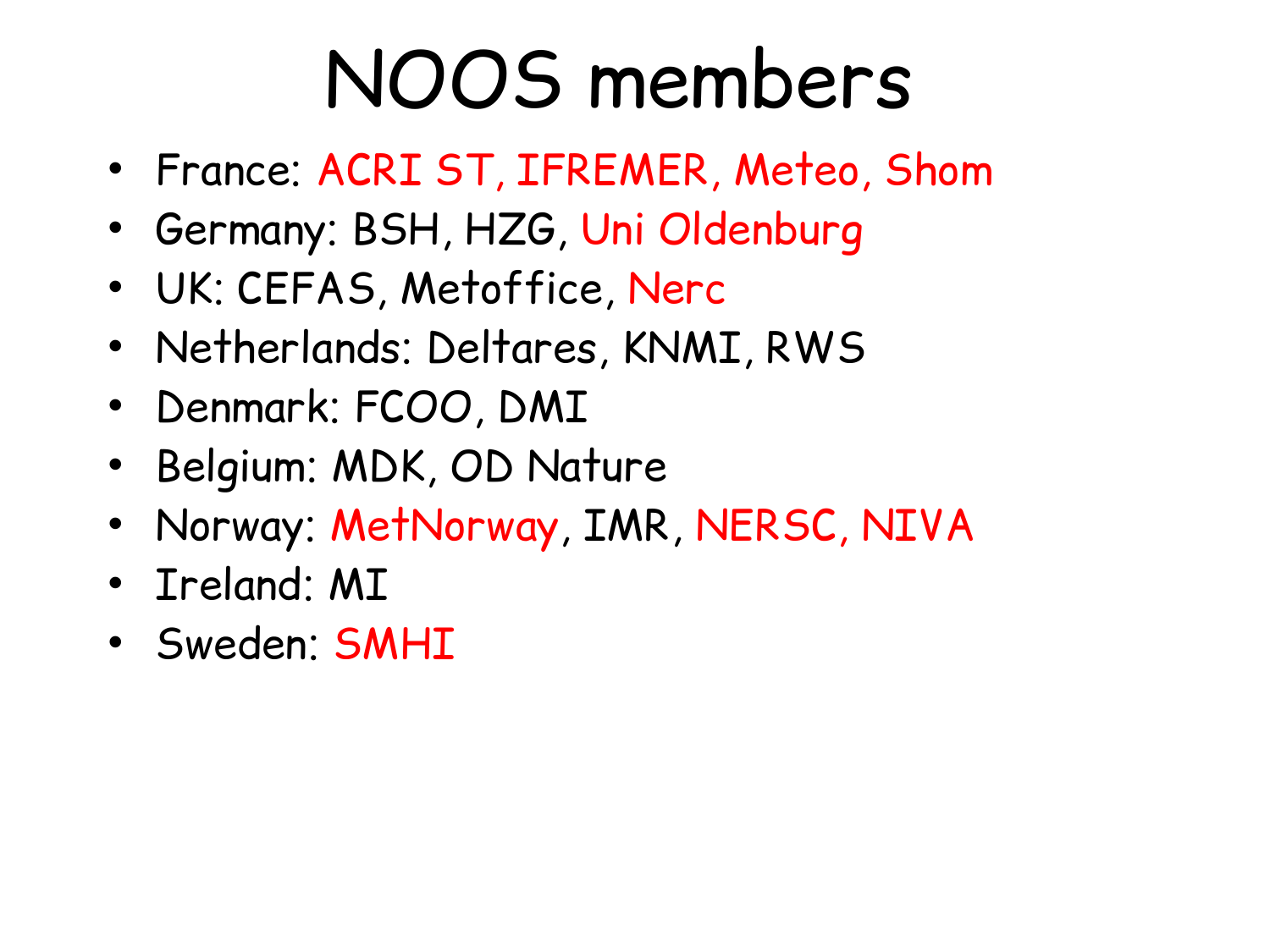

# NOOS members
France: ACRI ST, IFREMER, Meteo, Shom
Germany: BSH, HZG, Uni Oldenburg
UK: CEFAS, Metoffice, Nerc
Netherlands: Deltares, KNMI, RWS
Denmark: FCOO, DMI
Belgium: MDK, OD Nature
Norway: MetNorway, IMR, NERSC, NIVA
Ireland: MI
Sweden: SMHI